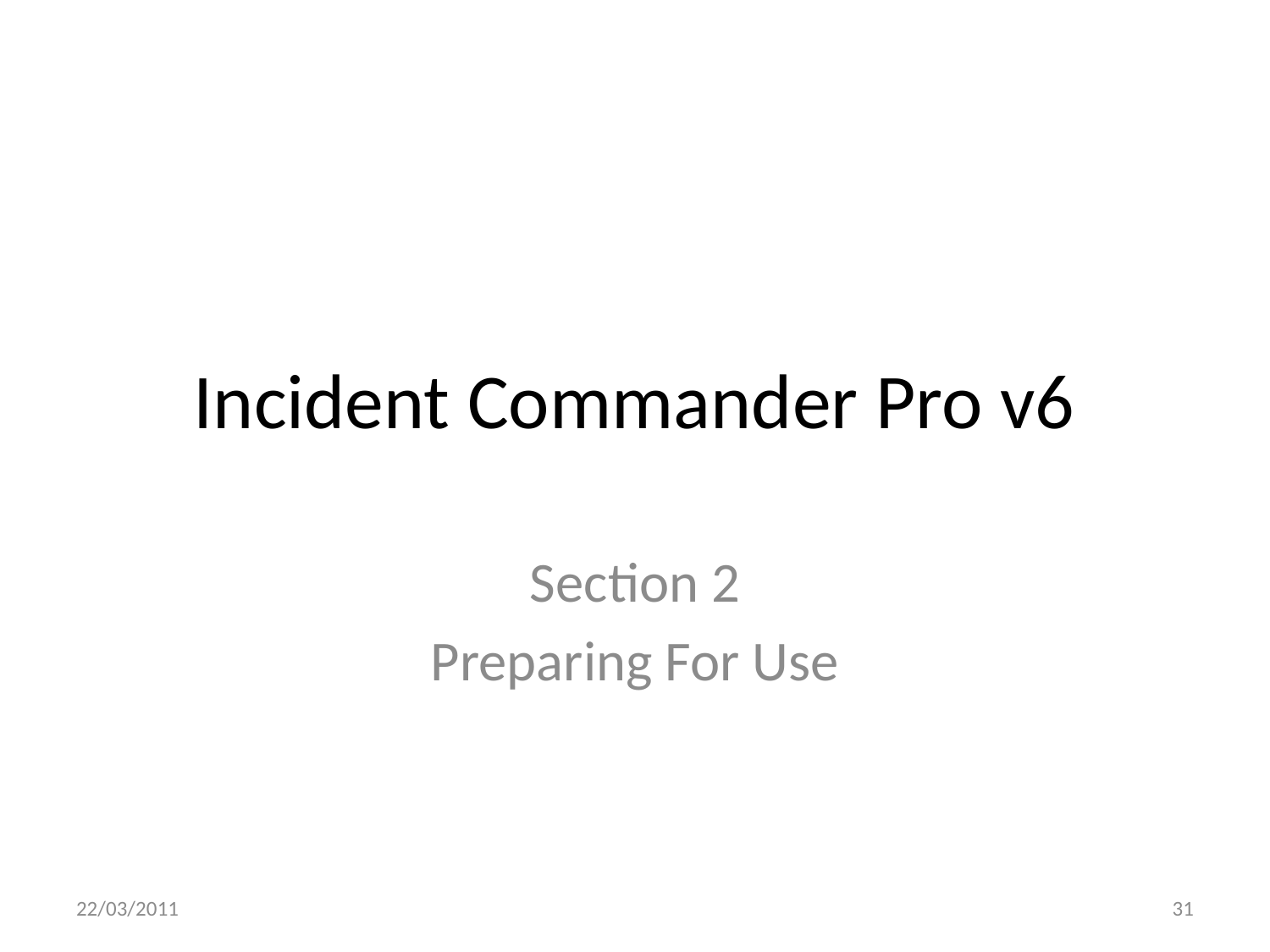

# Incident Commander Pro v6
Section 2
Preparing For Use
22/03/2011
31